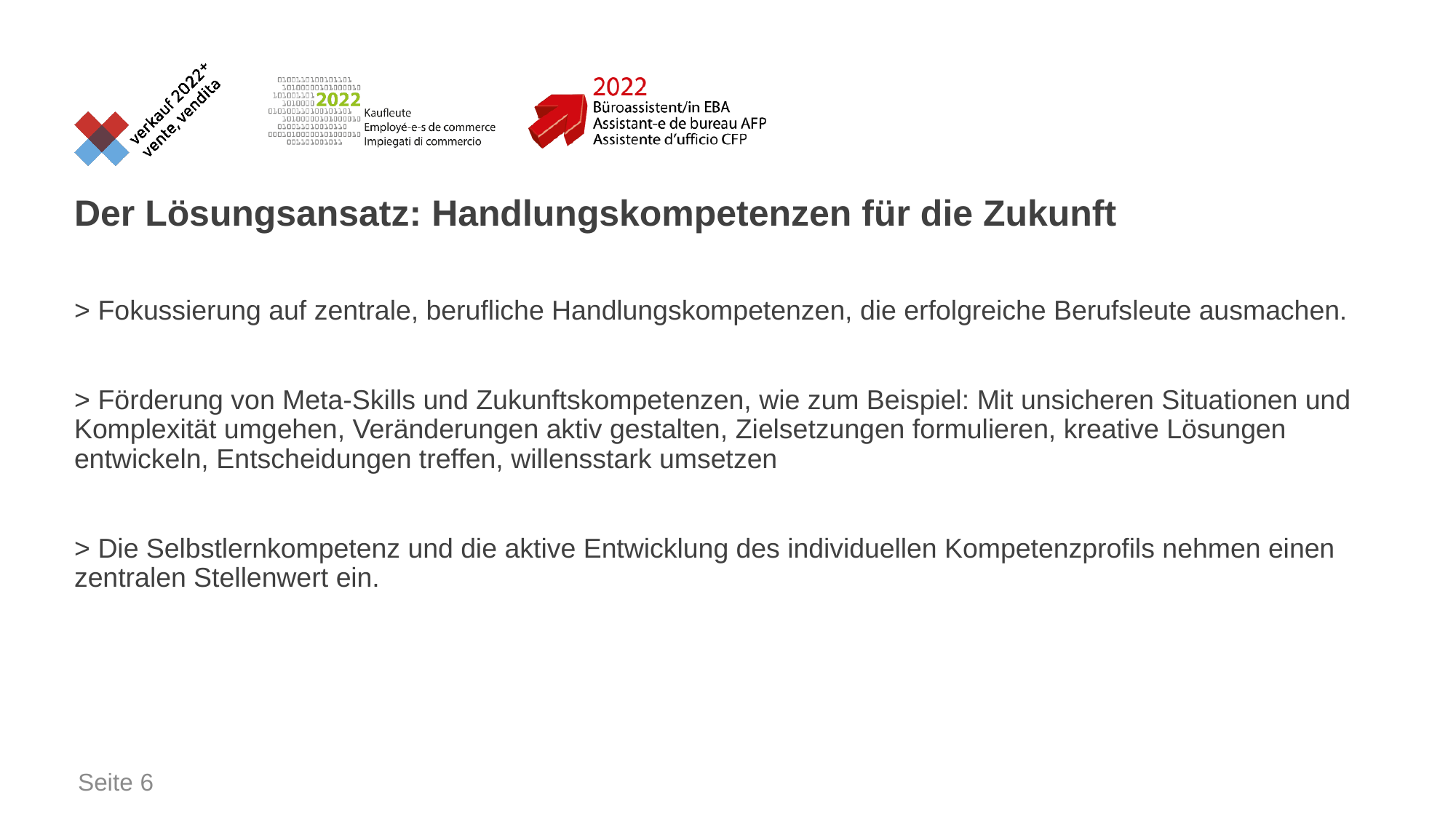

# Der Lösungsansatz: Handlungskompetenzen für die Zukunft
> Fokussierung auf zentrale, berufliche Handlungskompetenzen, die erfolgreiche Berufsleute ausmachen.

> Förderung von Meta-Skills und Zukunftskompetenzen, wie zum Beispiel: Mit unsicheren Situationen und Komplexität umgehen, Veränderungen aktiv gestalten, Zielsetzungen formulieren, kreative Lösungen entwickeln, Entscheidungen treffen, willensstark umsetzen

> Die Selbstlernkompetenz und die aktive Entwicklung des individuellen Kompetenzprofils nehmen einen zentralen Stellenwert ein.

Seite 6